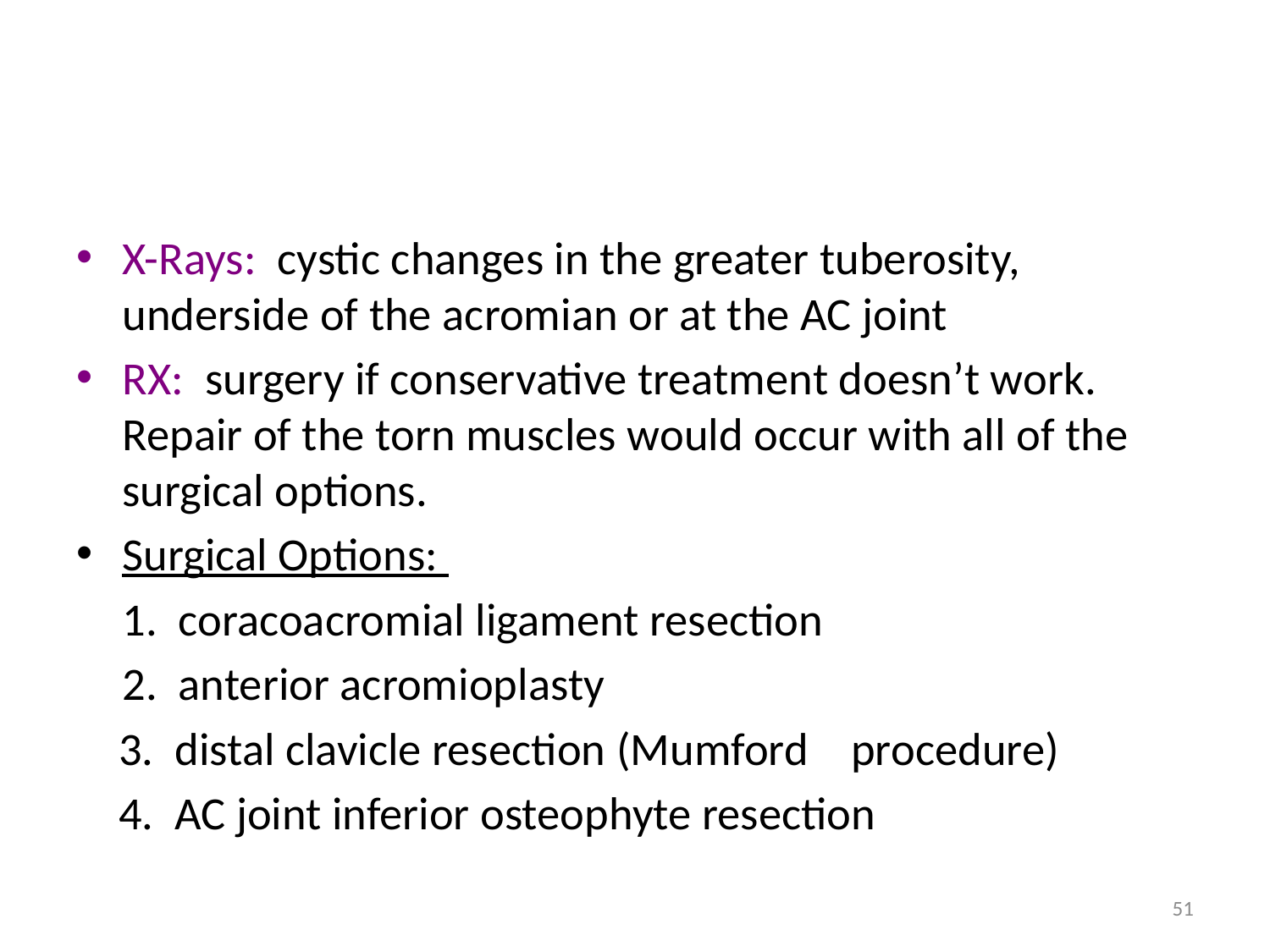

#
X-Rays:  cystic changes in the greater tuberosity, underside of the acromian or at the AC joint
RX:  surgery if conservative treatment doesn’t work.  Repair of the torn muscles would occur with all of the surgical options.
Surgical Options:
	1.  coracoacromial ligament resection
   	2.  anterior acromioplasty
    3.  distal clavicle resection (Mumford 	procedure)
    4.  AC joint inferior osteophyte resection

51